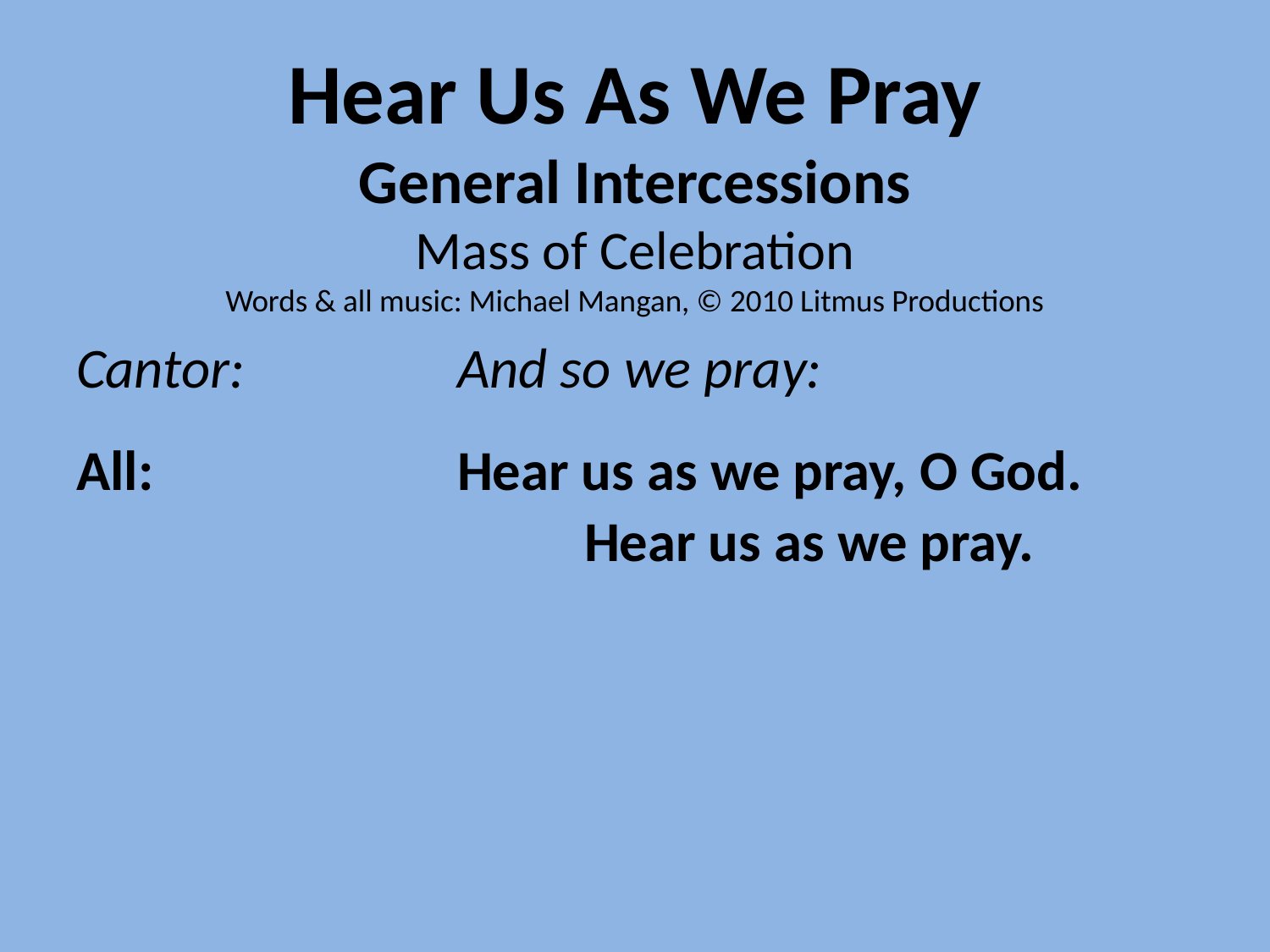

# Hear Us As We Pray General Intercessions Mass of Celebration Words & all music: Michael Mangan, © 2010 Litmus Productions
Cantor:	 	And so we pray:
All: 			Hear us as we pray, O God.
				Hear us as we pray.